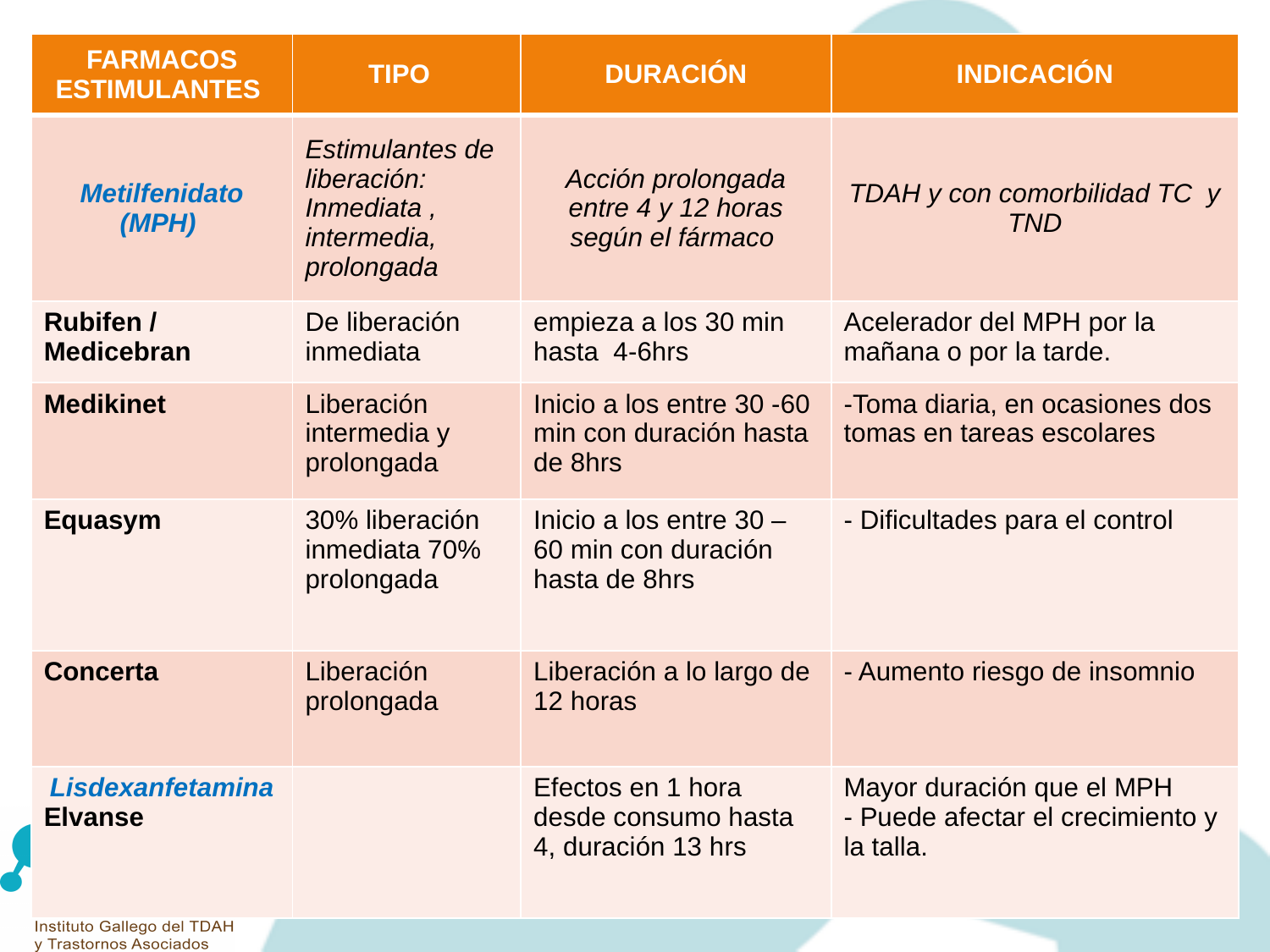

| FARMACOS ESTIMULANTES | TIPO | DURACIÓN | INDICACIÓN |
| --- | --- | --- | --- |
| Metilfenidato (MPH) | Estimulantes de liberación: Inmediata , intermedia, prolongada | Acción prolongada entre 4 y 12 horas según el fármaco | TDAH y con comorbilidad TC y TND |
| Rubifen / Medicebran | De liberación inmediata | empieza a los 30 min hasta 4-6hrs | Acelerador del MPH por la mañana o por la tarde. |
| Medikinet | Liberación intermedia y prolongada | Inicio a los entre 30 -60 min con duración hasta de 8hrs | -Toma diaria, en ocasiones dos tomas en tareas escolares |
| Equasym | 30% liberación inmediata 70% prolongada | Inicio a los entre 30 – 60 min con duración hasta de 8hrs | - Dificultades para el control |
| Concerta | Liberación prolongada | Liberación a lo largo de 12 horas | - Aumento riesgo de insomnio |
| Lisdexanfetamina Elvanse |  | Efectos en 1 hora desde consumo hasta 4, duración 13 hrs | Mayor duración que el MPH - Puede afectar el crecimiento y la talla. |